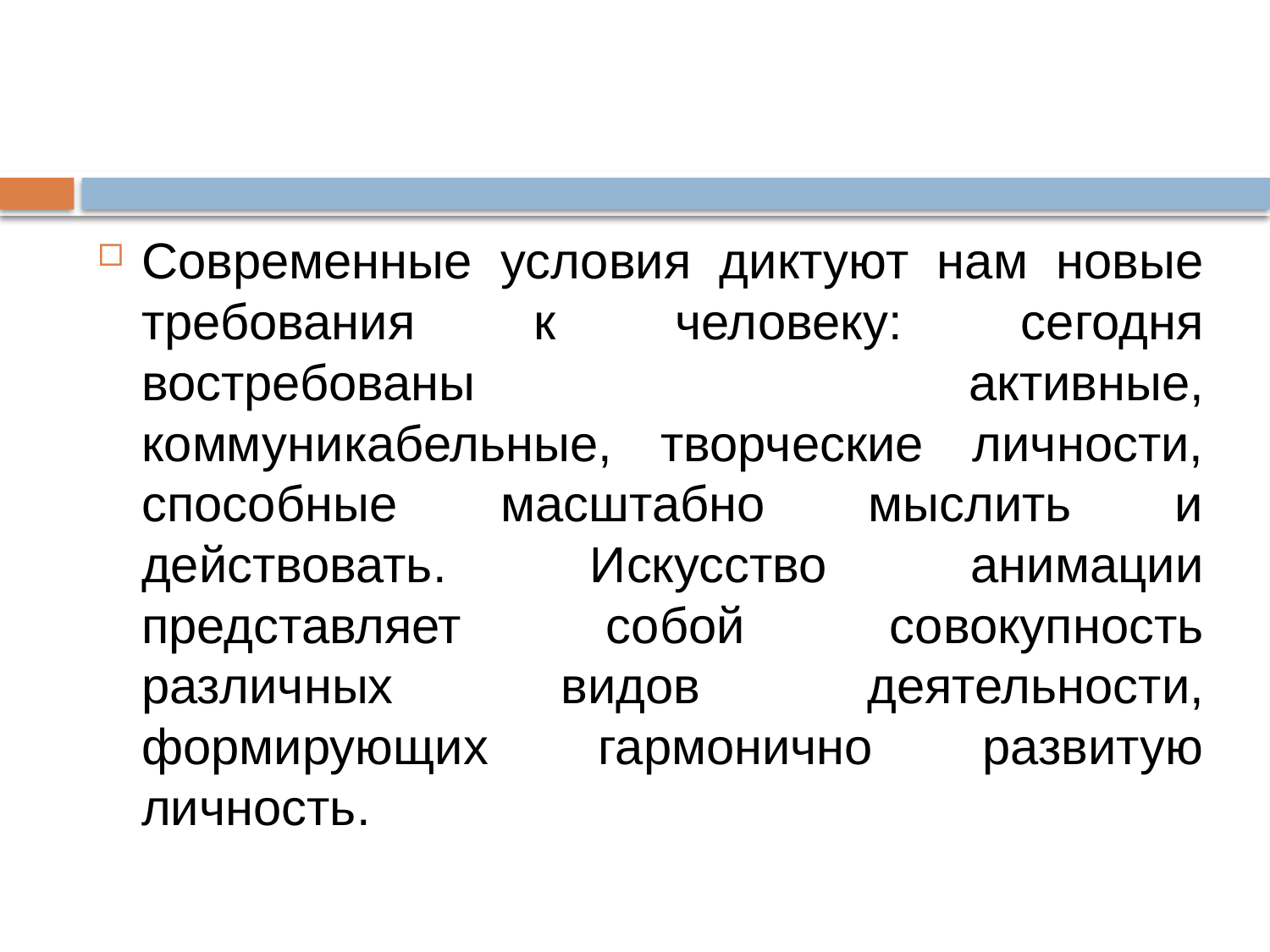

#
Современные условия диктуют нам новые требования к человеку: сегодня востребованы активные, коммуникабельные, творческие личности, способные масштабно мыслить и действовать. Искусство анимации представляет собой совокупность различных видов деятельности, формирующих гармонично развитую личность.